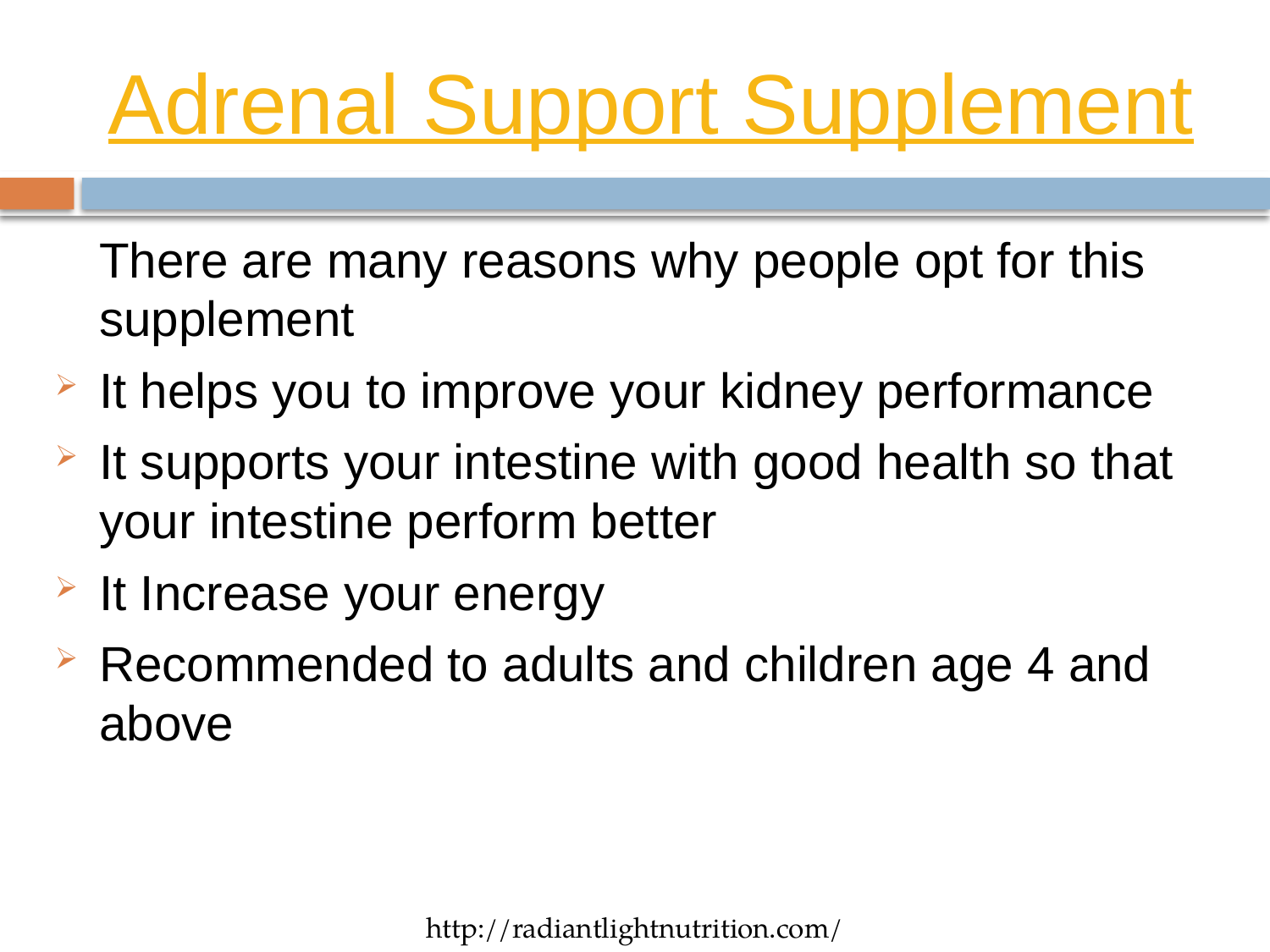

# Adrenal Support Supplement
	There are many reasons why people opt for this supplement
It helps you to improve your kidney performance
It supports your intestine with good health so that your intestine perform better
It Increase your energy
Recommended to adults and children age 4 and above
http://radiantlightnutrition.com/